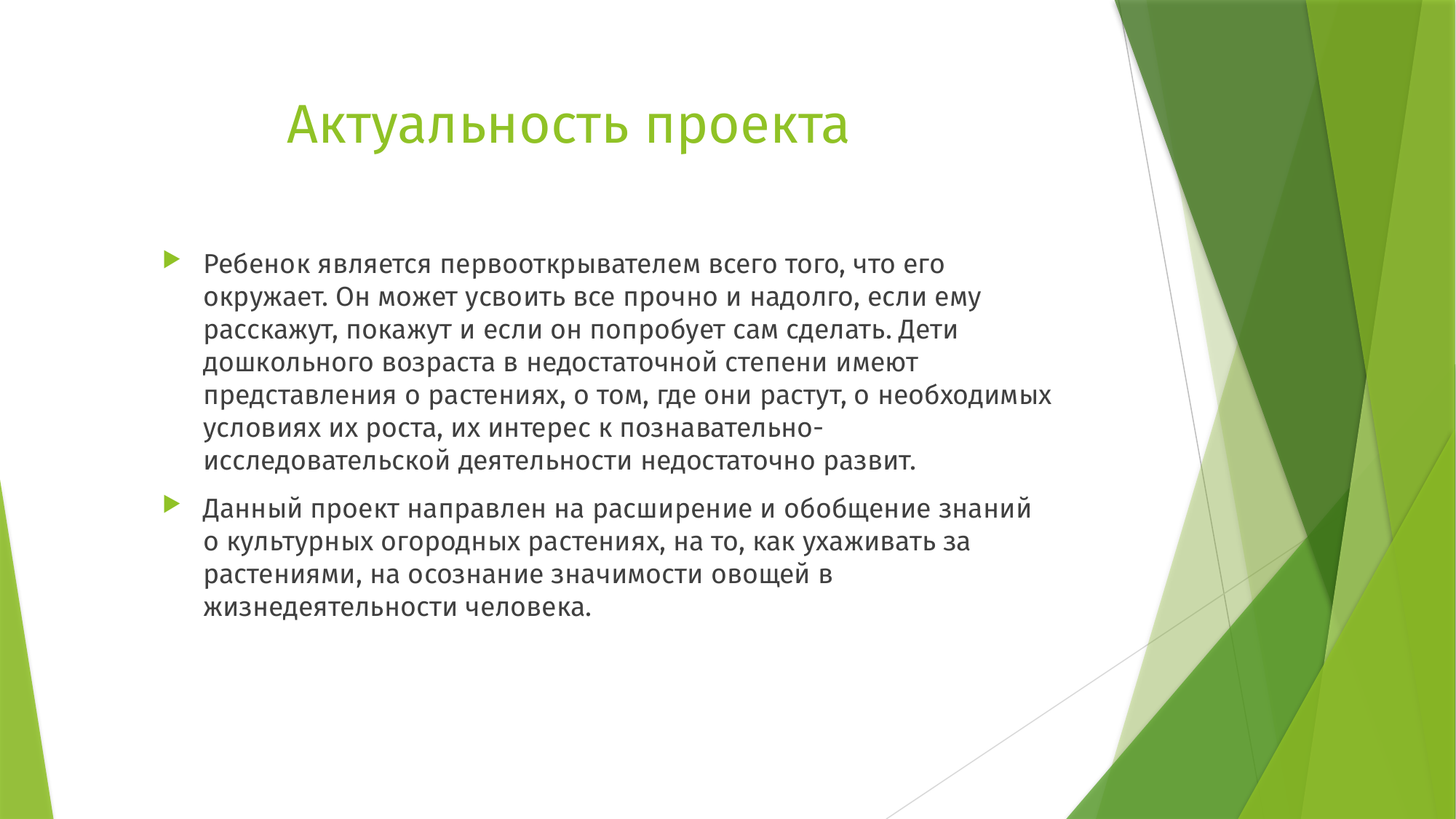

# Актуальность проекта
Ребенок является первооткрывателем всего того, что его окружает. Он может усвоить все прочно и надолго, если ему расскажут, покажут и если он попробует сам сделать. Дети дошкольного возраста в недостаточной степени имеют представления о растениях, о том, где они растут, о необходимых условиях их роста, их интерес к познавательно-исследовательской деятельности недостаточно развит.
Данный проект направлен на расширение и обобщение знаний о культурных огородных растениях, на то, как ухаживать за растениями, на осознание значимости овощей в жизнедеятельности человека.